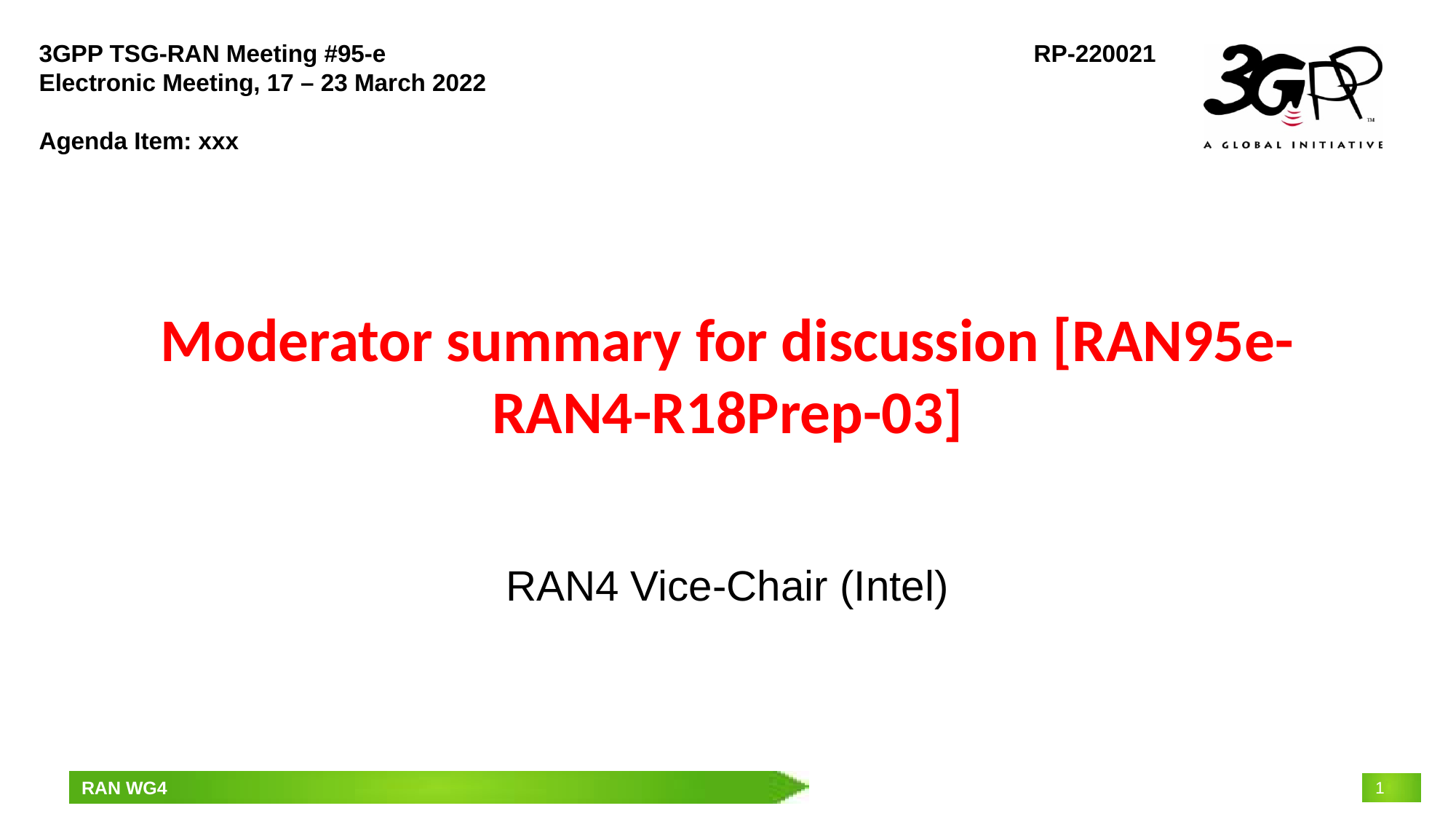

3GPP TSG-RAN Meeting #95-e
Electronic Meeting, 17 – 23 March 2022

Agenda Item: xxx

 RP-220021
# Moderator summary for discussion [RAN95e-RAN4-R18Prep-03]
RAN4 Vice-Chair (Intel)